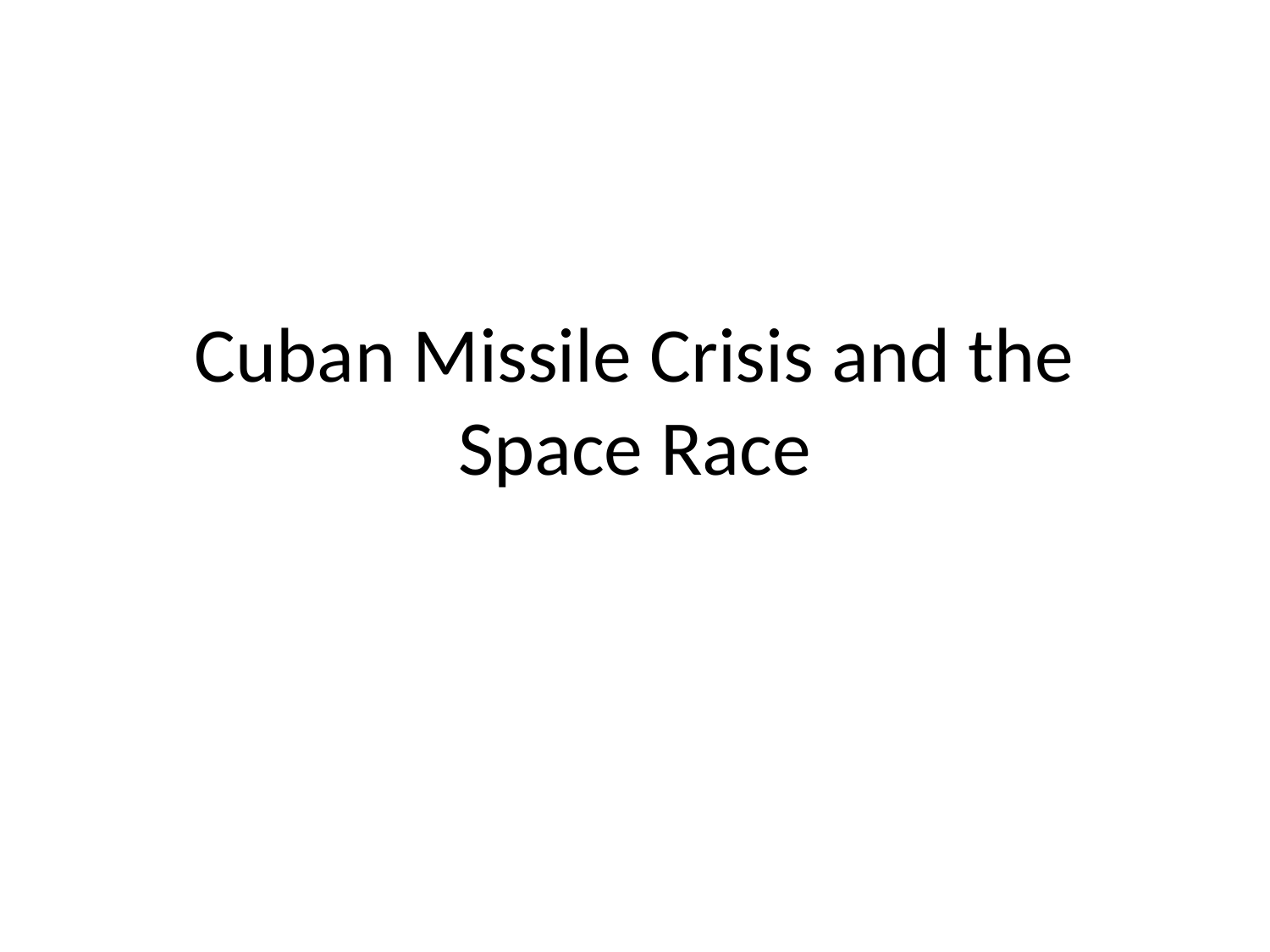

# Cuban Missile Crisis and the Space Race